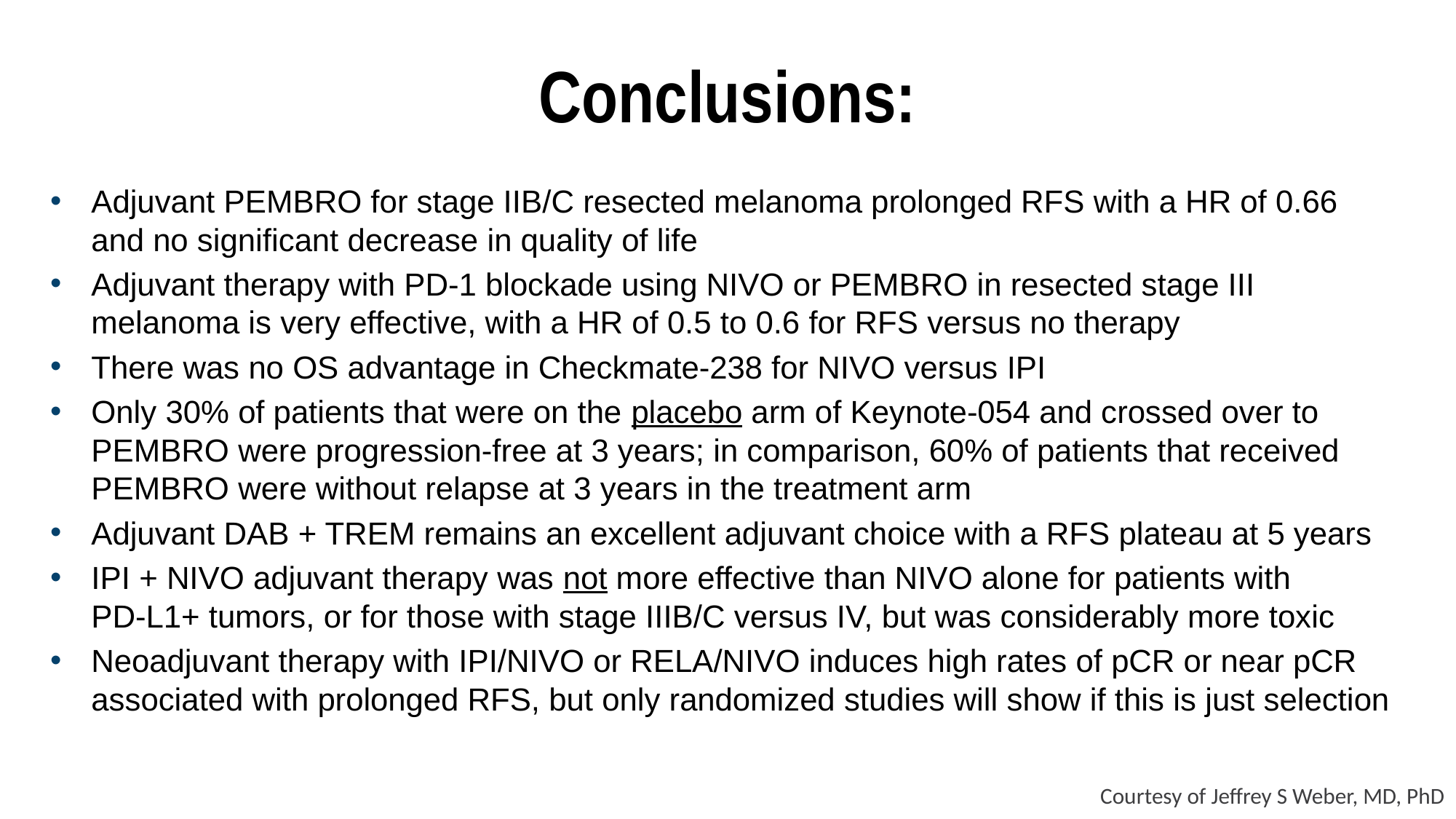

# Conclusions:
Adjuvant PEMBRO for stage IIB/C resected melanoma prolonged RFS with a HR of 0.66
and no significant decrease in quality of life
Adjuvant therapy with PD-1 blockade using NIVO or PEMBRO in resected stage III melanoma is very effective, with a HR of 0.5 to 0.6 for RFS versus no therapy
There was no OS advantage in Checkmate-238 for NIVO versus IPI
Only 30% of patients that were on the placebo arm of Keynote-054 and crossed over to PEMBRO were progression-free at 3 years; in comparison, 60% of patients that received PEMBRO were without relapse at 3 years in the treatment arm
Adjuvant DAB + TREM remains an excellent adjuvant choice with a RFS plateau at 5 years
IPI + NIVO adjuvant therapy was not more effective than NIVO alone for patients with
PD-L1+ tumors, or for those with stage IIIB/C versus IV, but was considerably more toxic
Neoadjuvant therapy with IPI/NIVO or RELA/NIVO induces high rates of pCR or near pCR associated with prolonged RFS, but only randomized studies will show if this is just selection
Courtesy of Jeffrey S Weber, MD, PhD